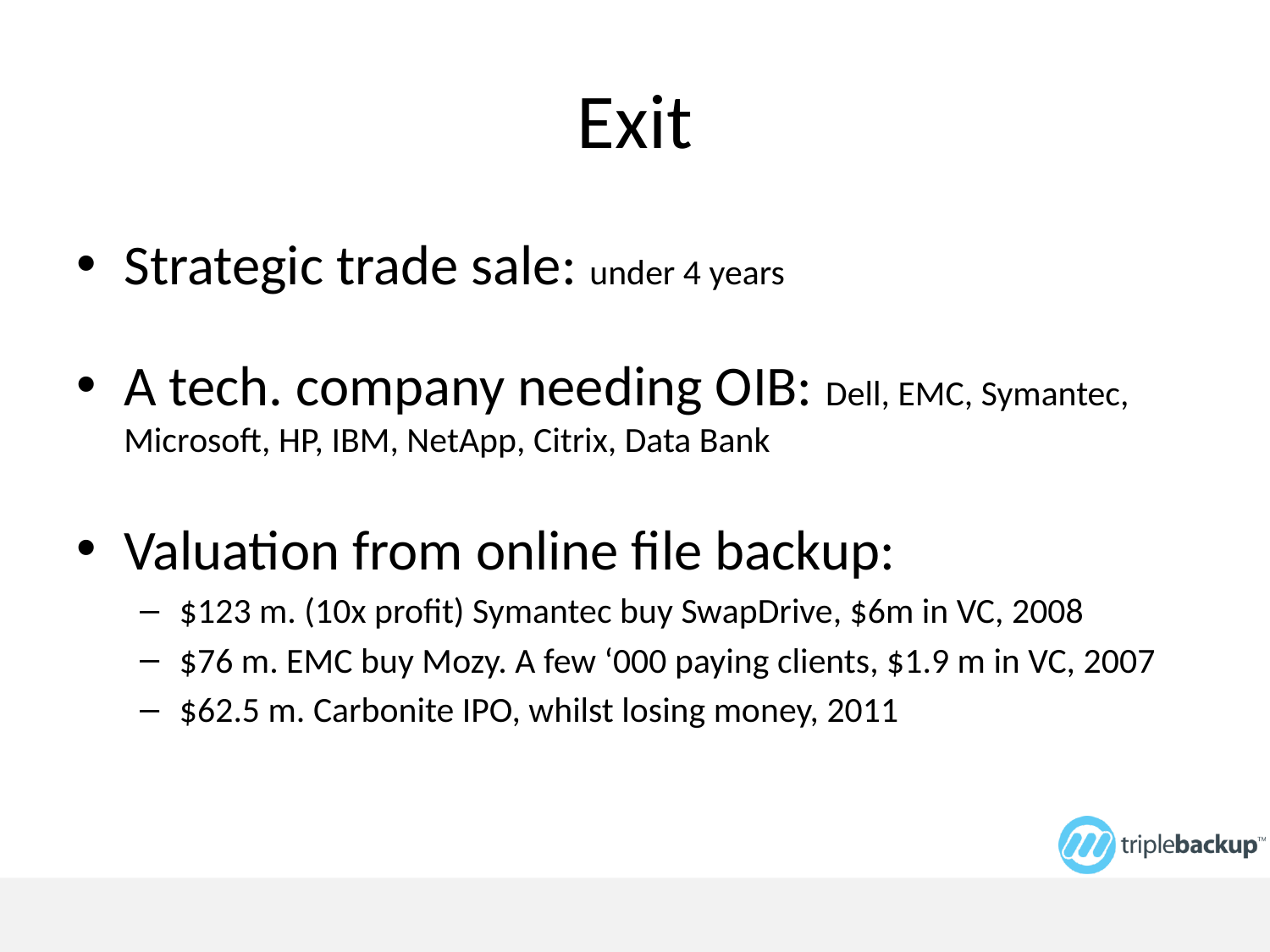

# Exit
Strategic trade sale: under 4 years
A tech. company needing OIB: Dell, EMC, Symantec,  Microsoft, HP, IBM, NetApp, Citrix, Data Bank
Valuation from online file backup:
$123 m. (10x profit) Symantec buy SwapDrive, $6m in VC, 2008
$76 m. EMC buy Mozy. A few ‘000 paying clients, $1.9 m in VC, 2007
$62.5 m. Carbonite IPO, whilst losing money, 2011